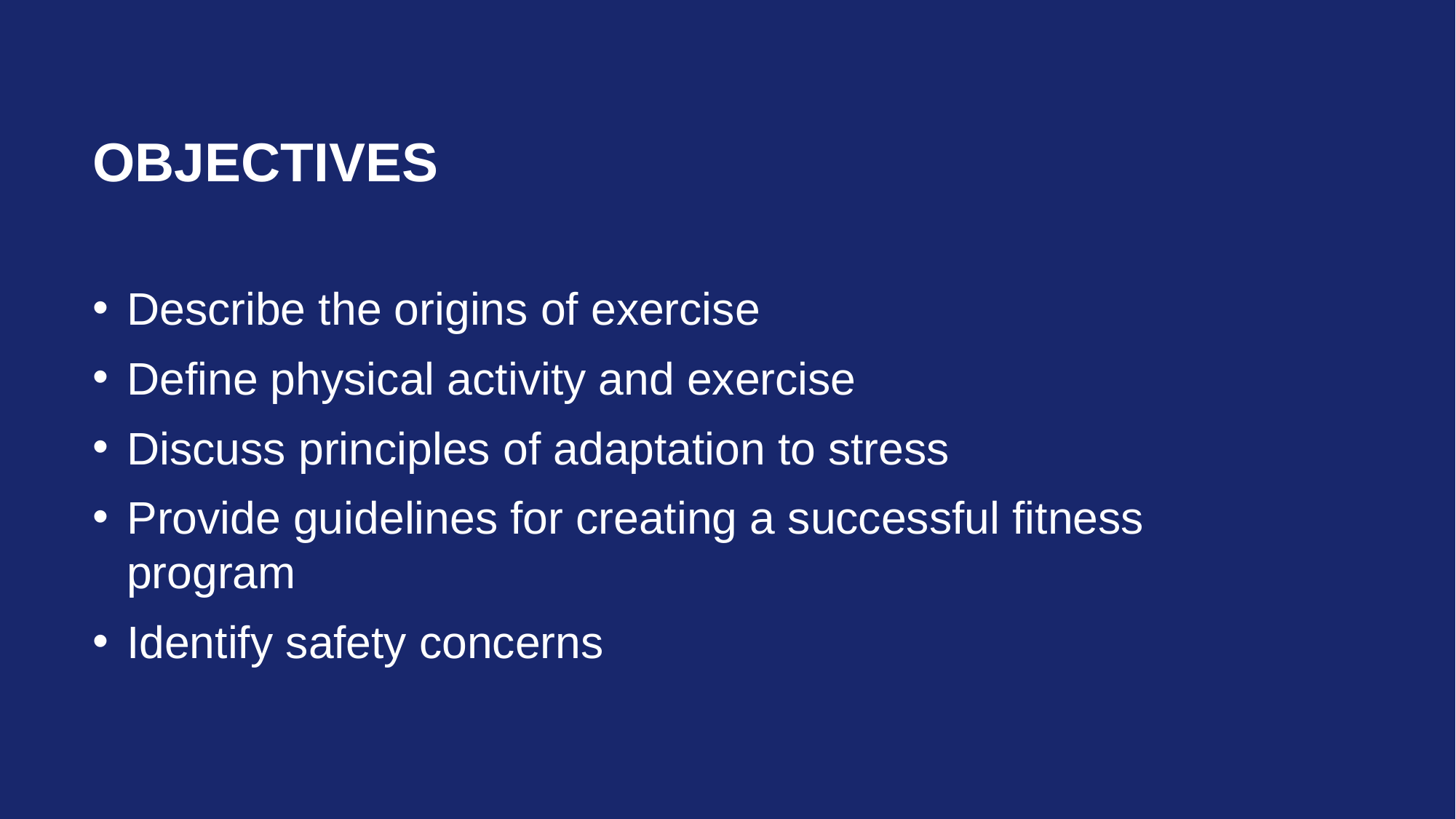

# Objectives
Describe the origins of exercise
Define physical activity and exercise
Discuss principles of adaptation to stress
Provide guidelines for creating a successful fitness program
Identify safety concerns